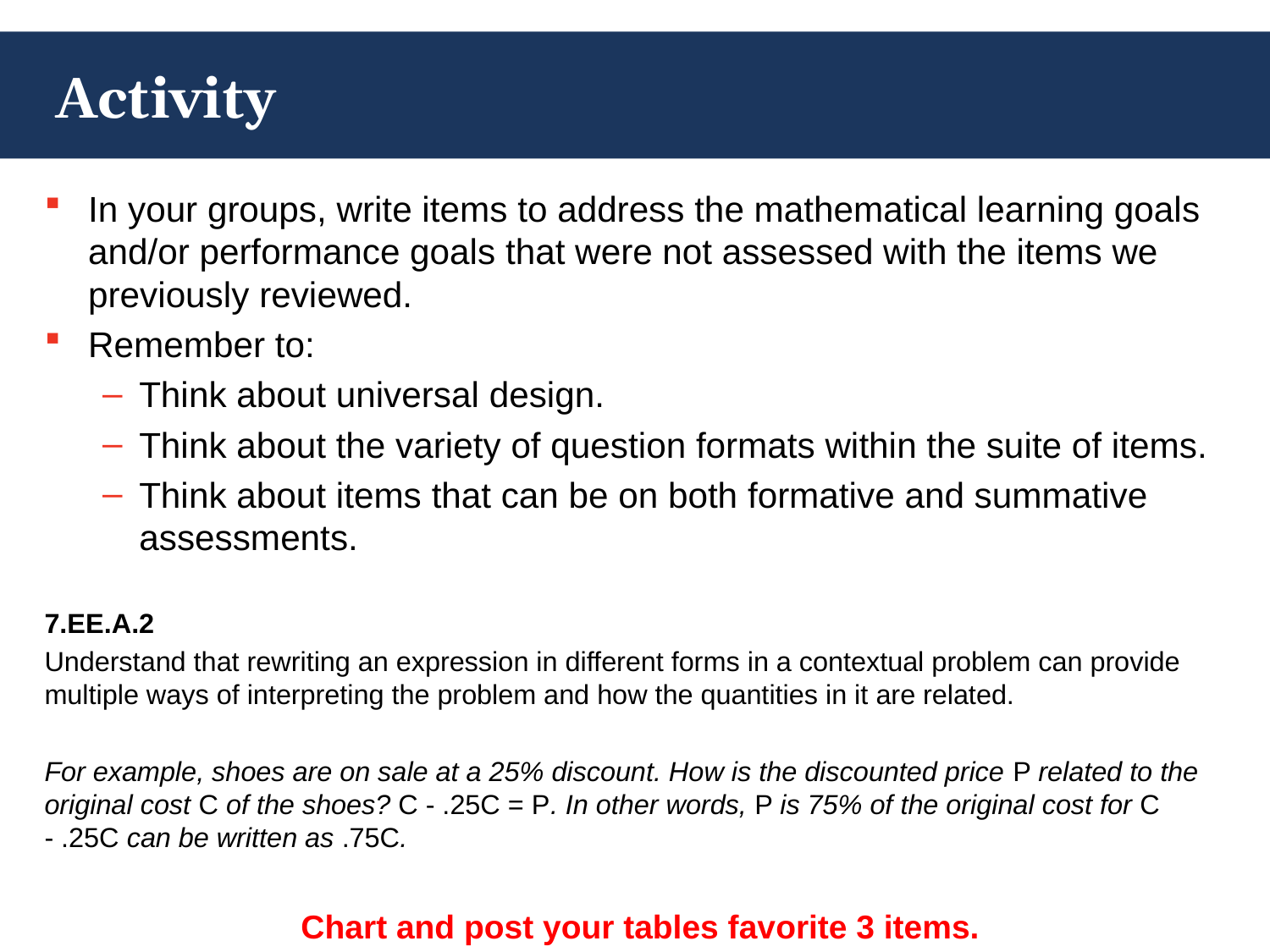

# Activity
In your groups, write items to address the mathematical learning goals and/or performance goals that were not assessed with the items we previously reviewed.
Remember to:
Think about universal design.
Think about the variety of question formats within the suite of items.
Think about items that can be on both formative and summative assessments.

7.EE.A.2
Understand that rewriting an expression in different forms in a contextual problem can provide multiple ways of interpreting the problem and how the quantities in it are related.

For example, shoes are on sale at a 25% discount. How is the discounted price P related to the original cost C of the shoes? C - .25C = P. In other words, P is 75% of the original cost for C - .25C can be written as .75C.

Chart and post your tables favorite 3 items.